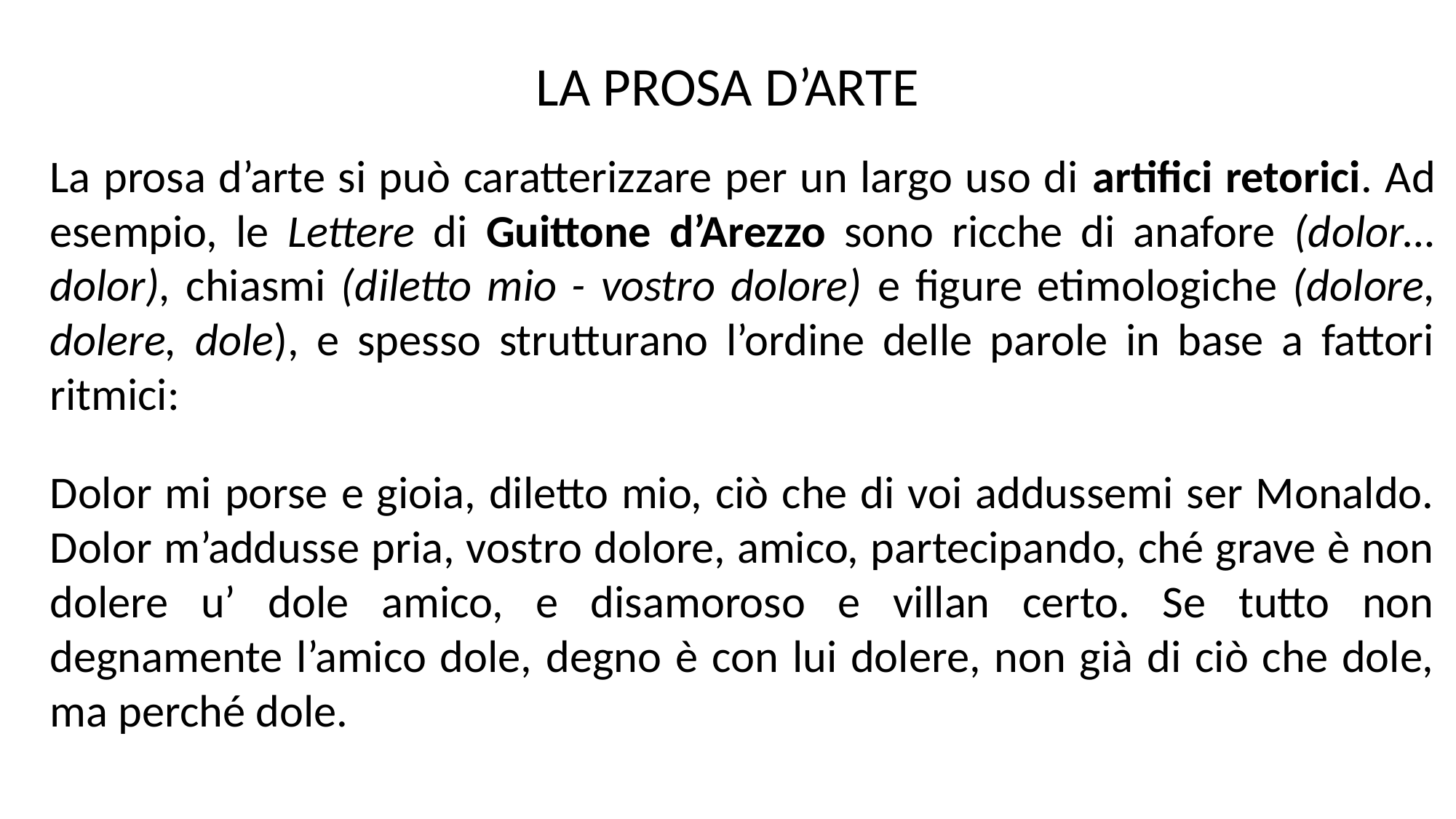

LA PROSA D’ARTE
La prosa d’arte si può caratterizzare per un largo uso di artifici retorici. Ad esempio, le Lettere di Guittone d’Arezzo sono ricche di anafore (dolor… dolor), chiasmi (diletto mio - vostro dolore) e figure etimologiche (dolore, dolere, dole), e spesso strutturano l’ordine delle parole in base a fattori ritmici:

Dolor mi porse e gioia, diletto mio, ciò che di voi addussemi ser Monaldo. Dolor m’addusse pria, vostro dolore, amico, partecipando, ché grave è non dolere u’ dole amico, e disamoroso e villan certo. Se tutto non degnamente l’amico dole, degno è con lui dolere, non già di ciò che dole, ma perché dole.